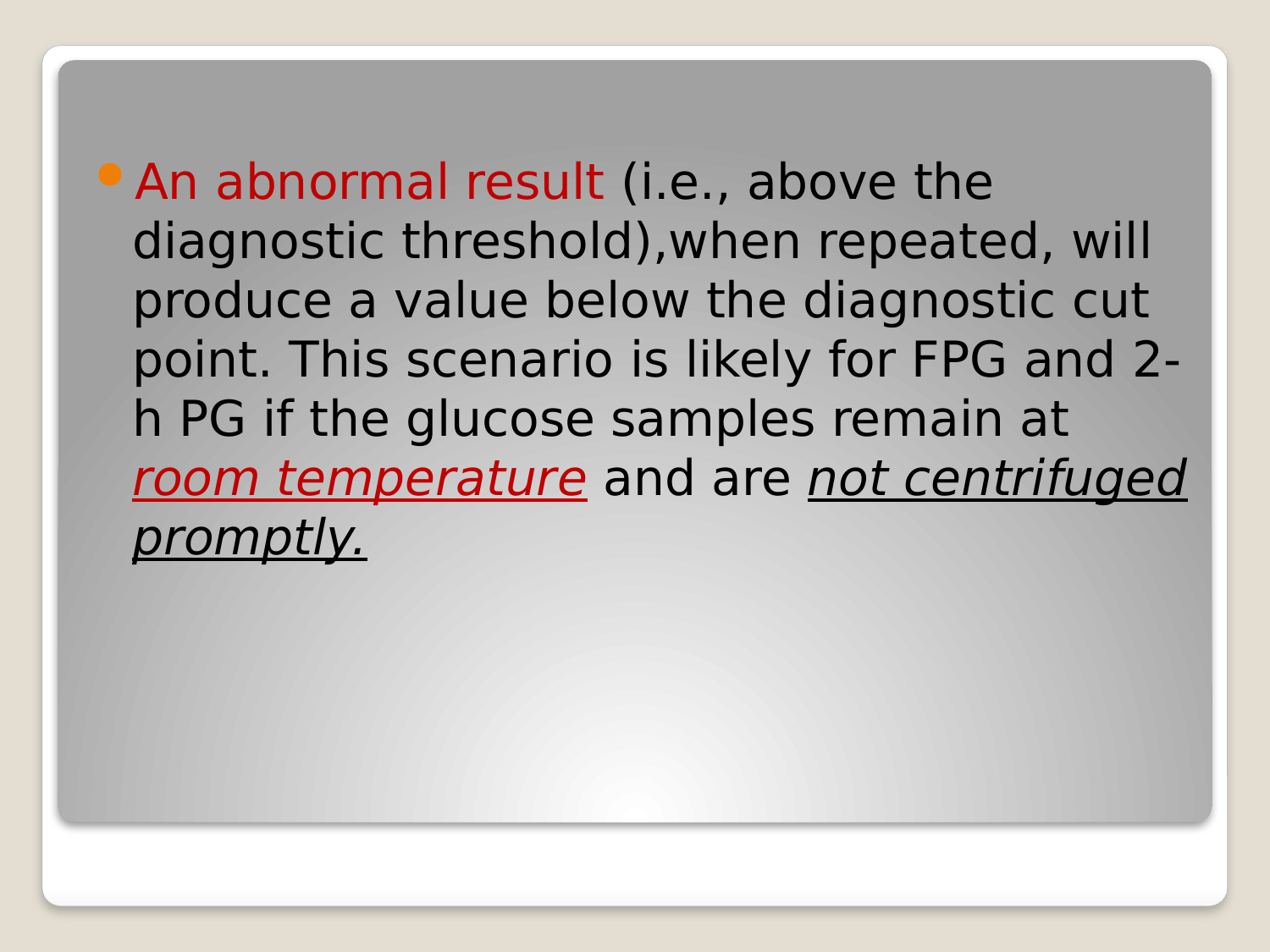

An abnormal result (i.e., above the diagnostic threshold),when repeated, will produce a value below the diagnostic cut point. This scenario is likely for FPG and 2-h PG if the glucose samples remain at room temperature and are not centrifuged promptly.

#